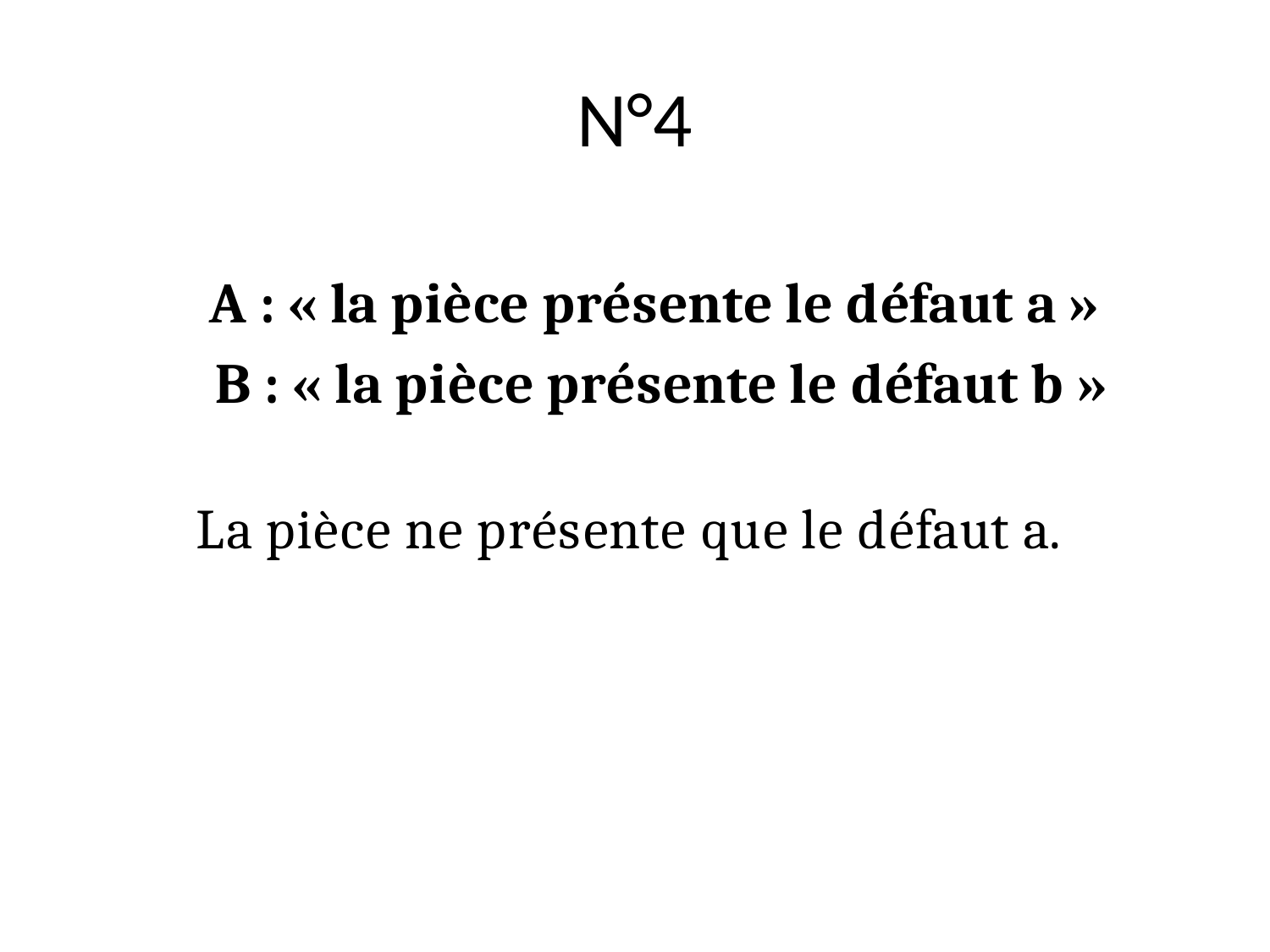

# N°4

A : « la pièce présente le défaut a »
 B : « la pièce présente le défaut b »

La pièce ne présente que le défaut a.